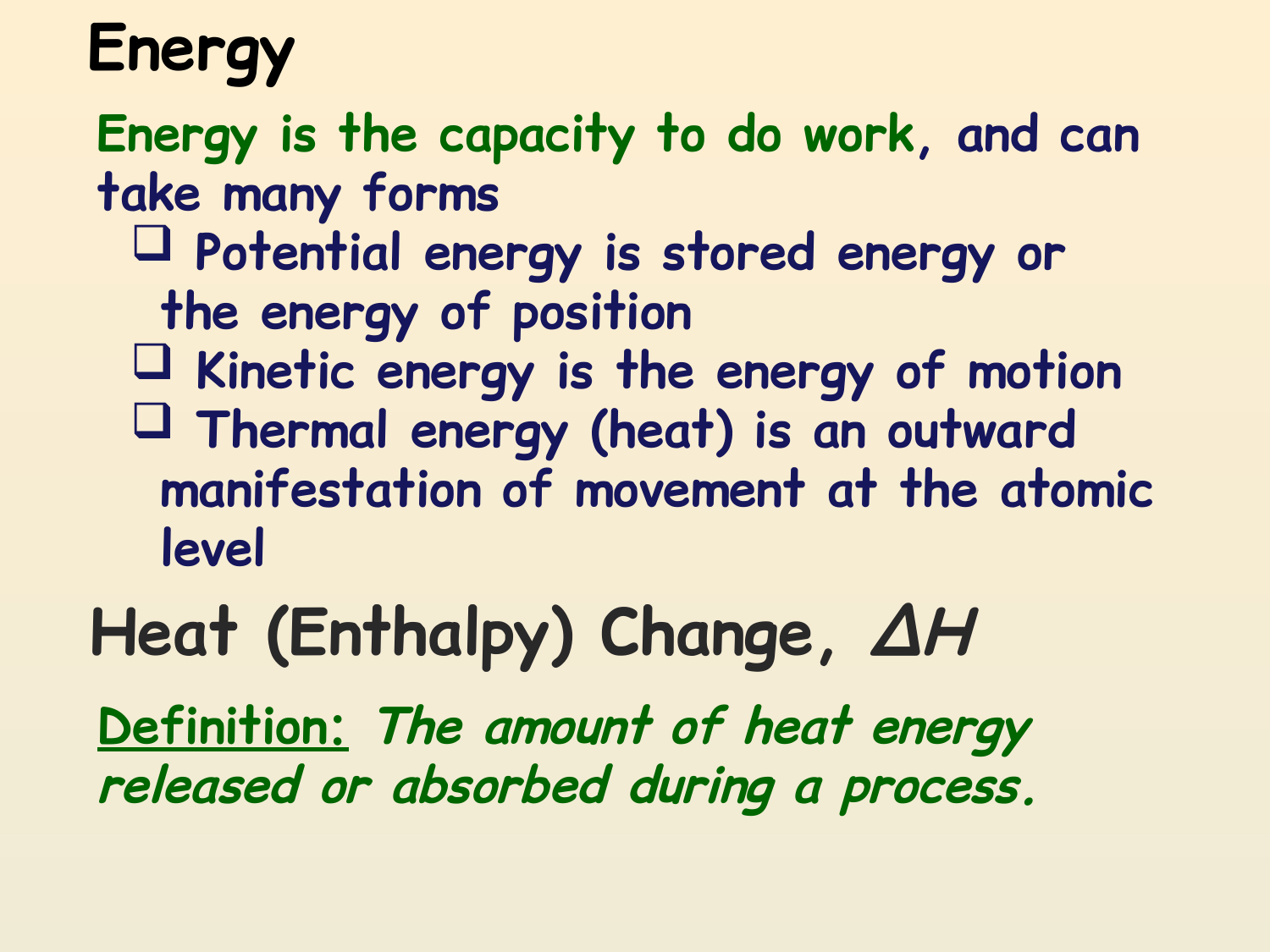

Energy
Energy is the capacity to do work, and can take many forms
 Potential energy is stored energy or the energy of position
 Kinetic energy is the energy of motion
 Thermal energy (heat) is an outward manifestation of movement at the atomic level
# Heat (Enthalpy) Change, ΔH
Definition: The amount of heat energy released or absorbed during a process.